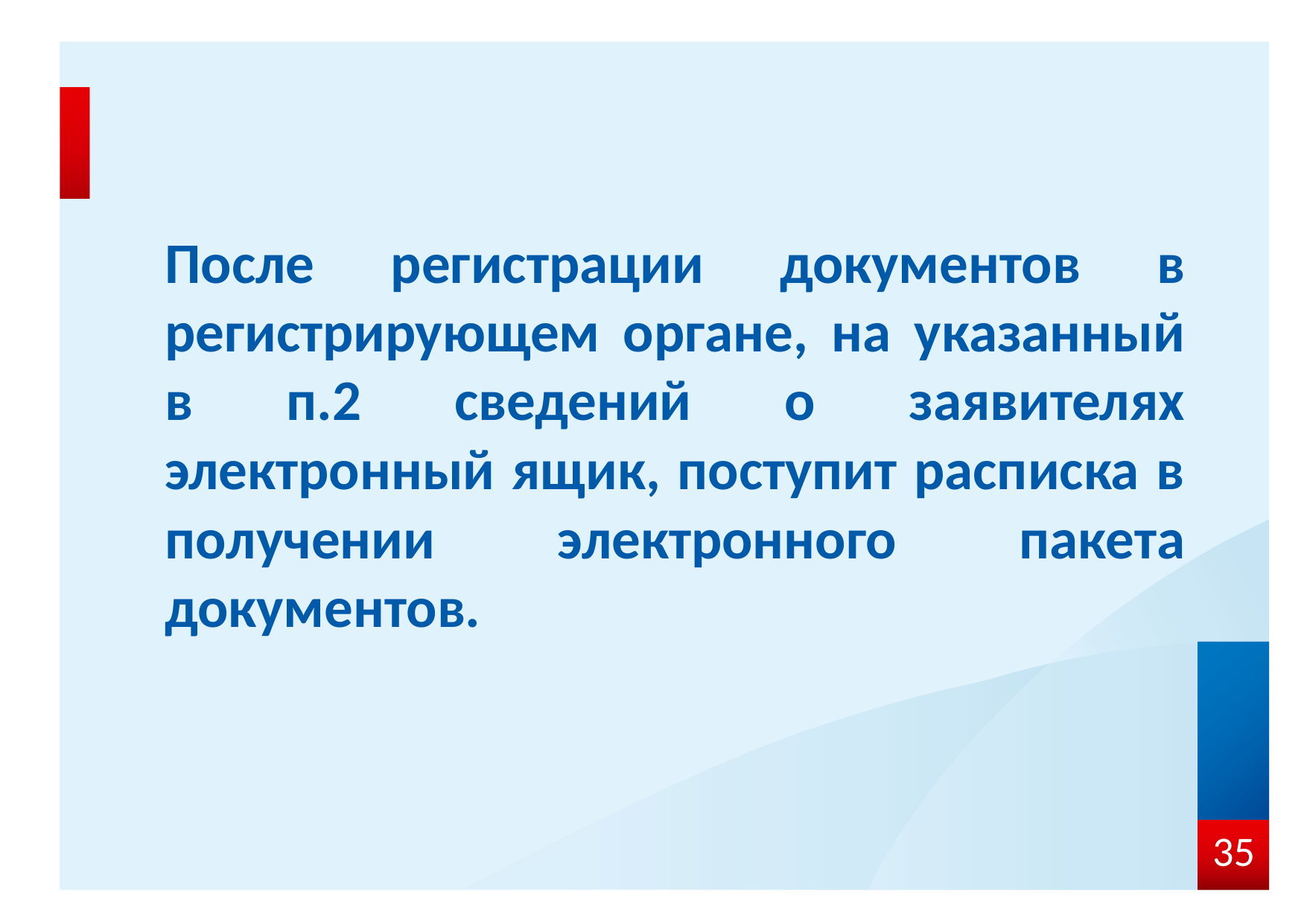

После регистрации документов в регистрирующем органе, на указанный в п.2 сведений о заявителях электронный ящик, поступит расписка в получении электронного пакета документов.

35